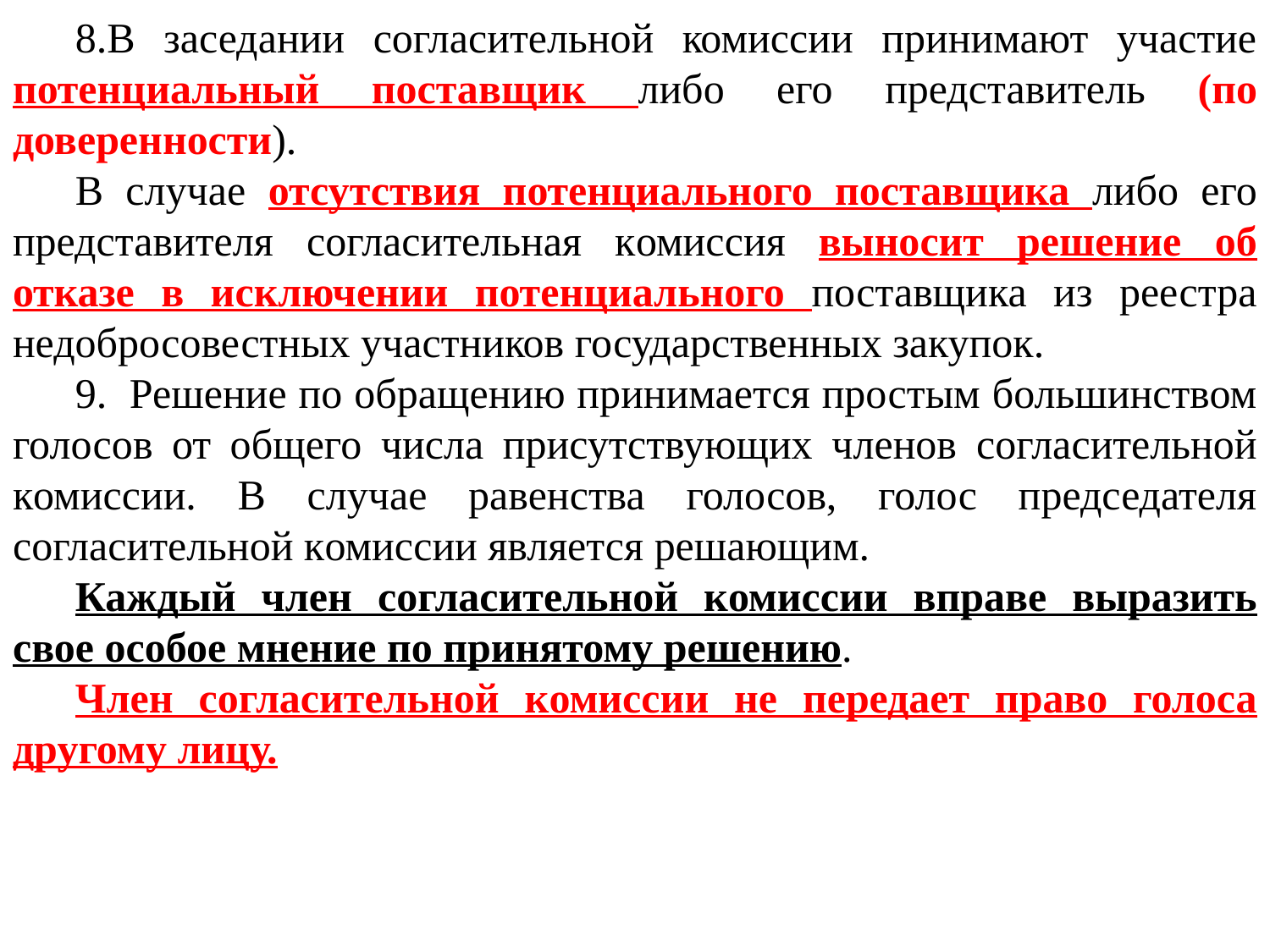

8.В заседании согласительной комиссии принимают участие потенциальный поставщик либо его представитель (по доверенности).
В случае отсутствия потенциального поставщика либо его представителя согласительная комиссия выносит решение об отказе в исключении потенциального поставщика из реестра недобросовестных участников государственных закупок.
9.  Решение по обращению принимается простым большинством голосов от общего числа присутствующих членов согласительной комиссии. В случае равенства голосов, голос председателя согласительной комиссии является решающим.
Каждый член согласительной комиссии вправе выразить свое особое мнение по принятому решению.
Член согласительной комиссии не передает право голоса другому лицу.